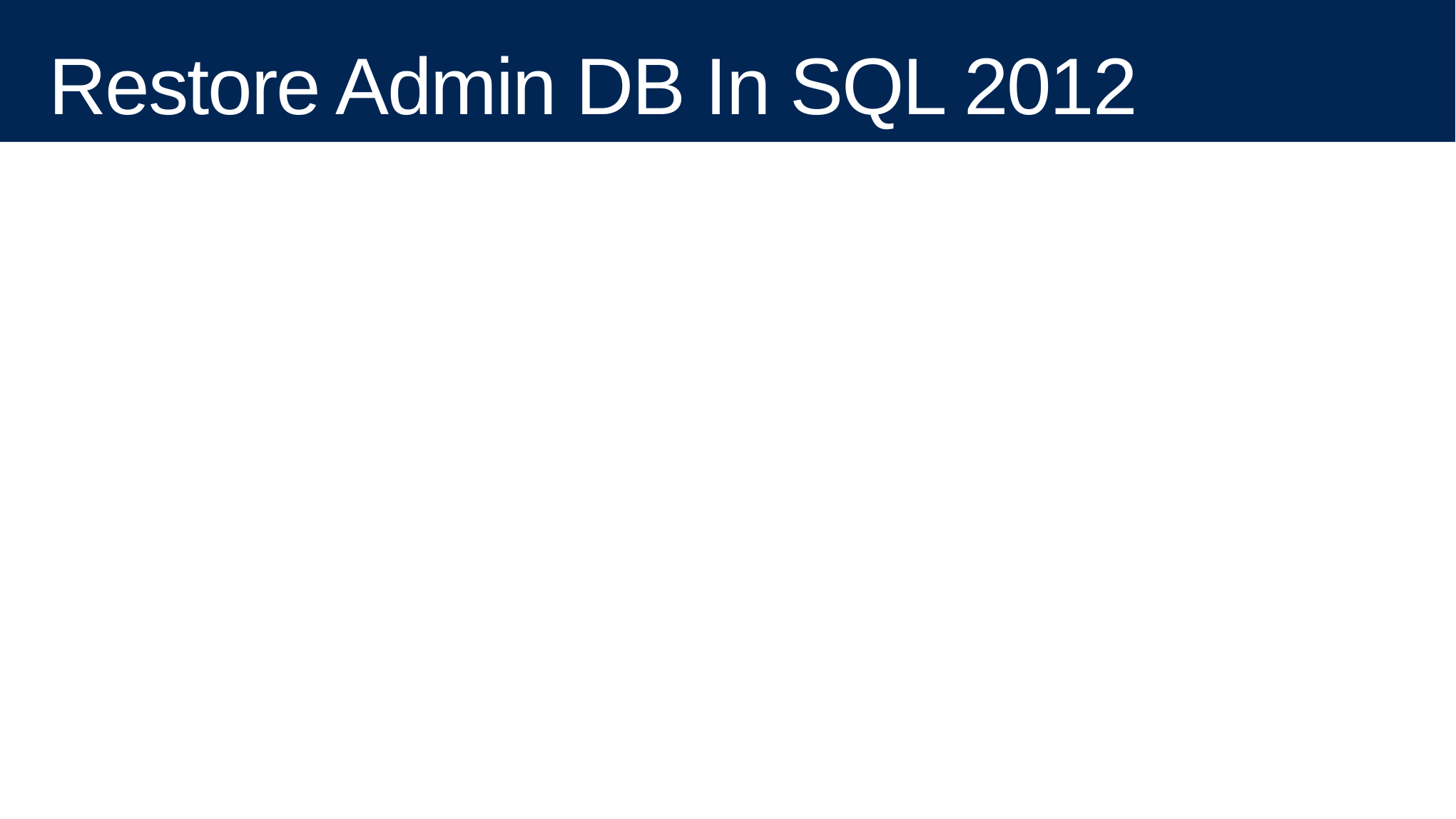

# Restore Admin DB In SQL 2012

RESTORE DATABASE [UpgradeAdminSearchDB]
FROM  DISK = N'C:\Program Files\Microsoft SQL Server\MSSQL11.MSSQLSERVER\MSSQL\Backup\Search_Service_Application_DB'
WITH  FILE = 1,  MOVE N'Search_Service_Application_DB_fb3e40a8a6c5407cbe2f26525e168677'
TO N'C:\Program Files\Microsoft SQL Server\MSSQL11.MSSQLSERVER\MSSQL\DATA\UpgradeAdminSearchDB.mdf',
MOVE N'Search_Service_Application_DB_fb3e40a8a6c5407cbe2f26525e168677_log'
TO N'C:\Program Files\Microsoft SQL Server\MSSQL11.MSSQLSERVER\MSSQL\DATA\UpgradeAdminSearchDB_1.LDF',
NOUNLOAD,  STATS = 10
GO